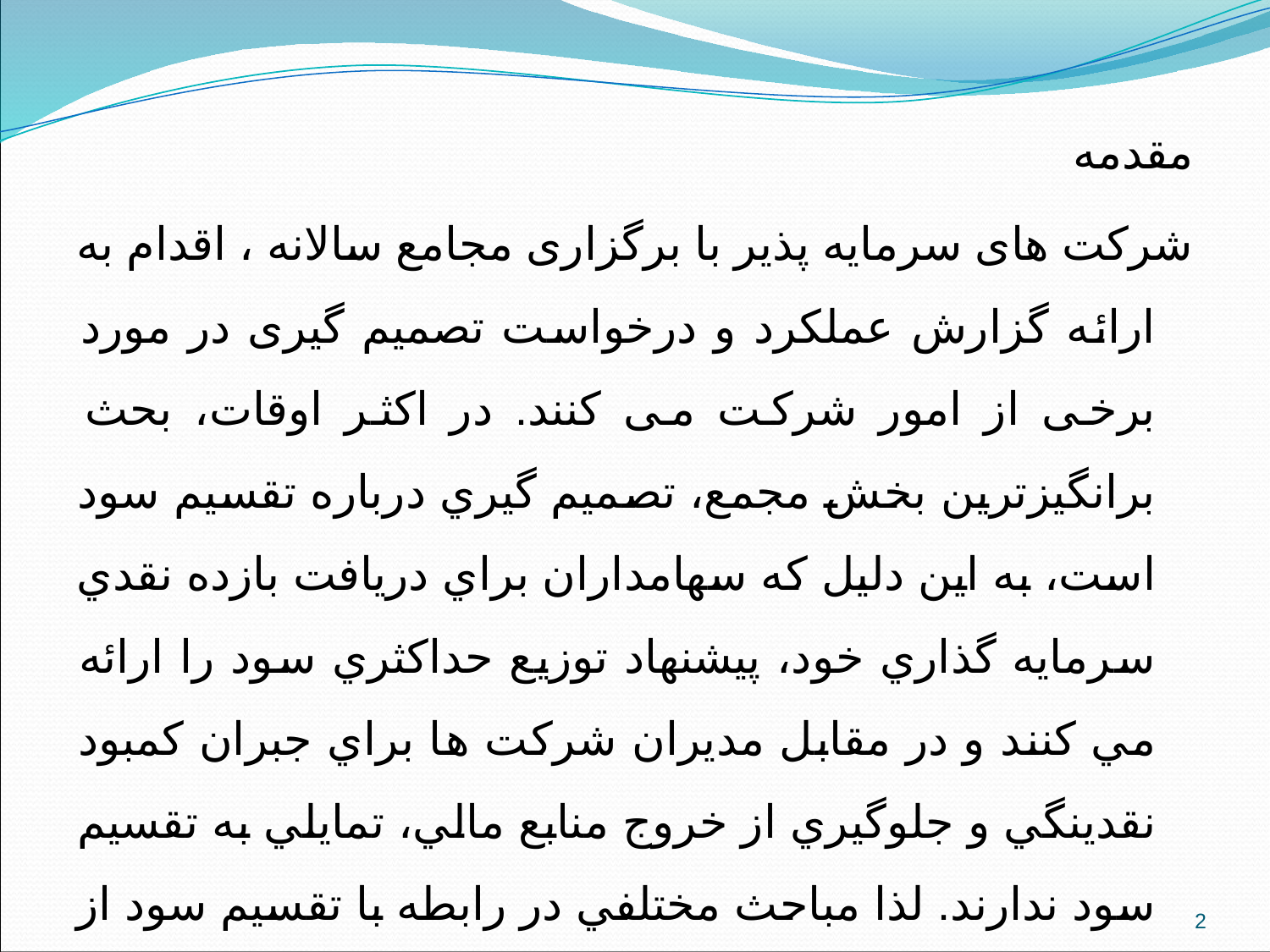

مقدمه
شرکت های سرمایه پذیر با برگزاری مجامع سالانه ، اقدام به ارائه گزارش عملکرد و درخواست تصمیم گیری در مورد برخی از امور شرکت می کنند. در اكثر اوقات، بحث برانگيزترين بخش مجمع، تصميم گيري درباره تقسيم سود است، به اين دليل كه سهامداران براي دريافت بازده نقدي سرمايه گذاري خود، پيشنهاد توزيع حداكثري سود را ارائه مي كنند و در مقابل مديران شركت ها براي جبران كمبود نقدينگي و جلوگيري از خروج منابع مالي، تمايلي به تقسيم سود ندارند. لذا مباحث مختلفي در رابطه با تقسيم سود از جمله ميزان تقسيم سود و زمان پرداخت بين مديران و سهامدران مطرح مي شود كه در نهايت تعيين كننده سياست شركت در مورد تقسيم سود نقدي است.
2